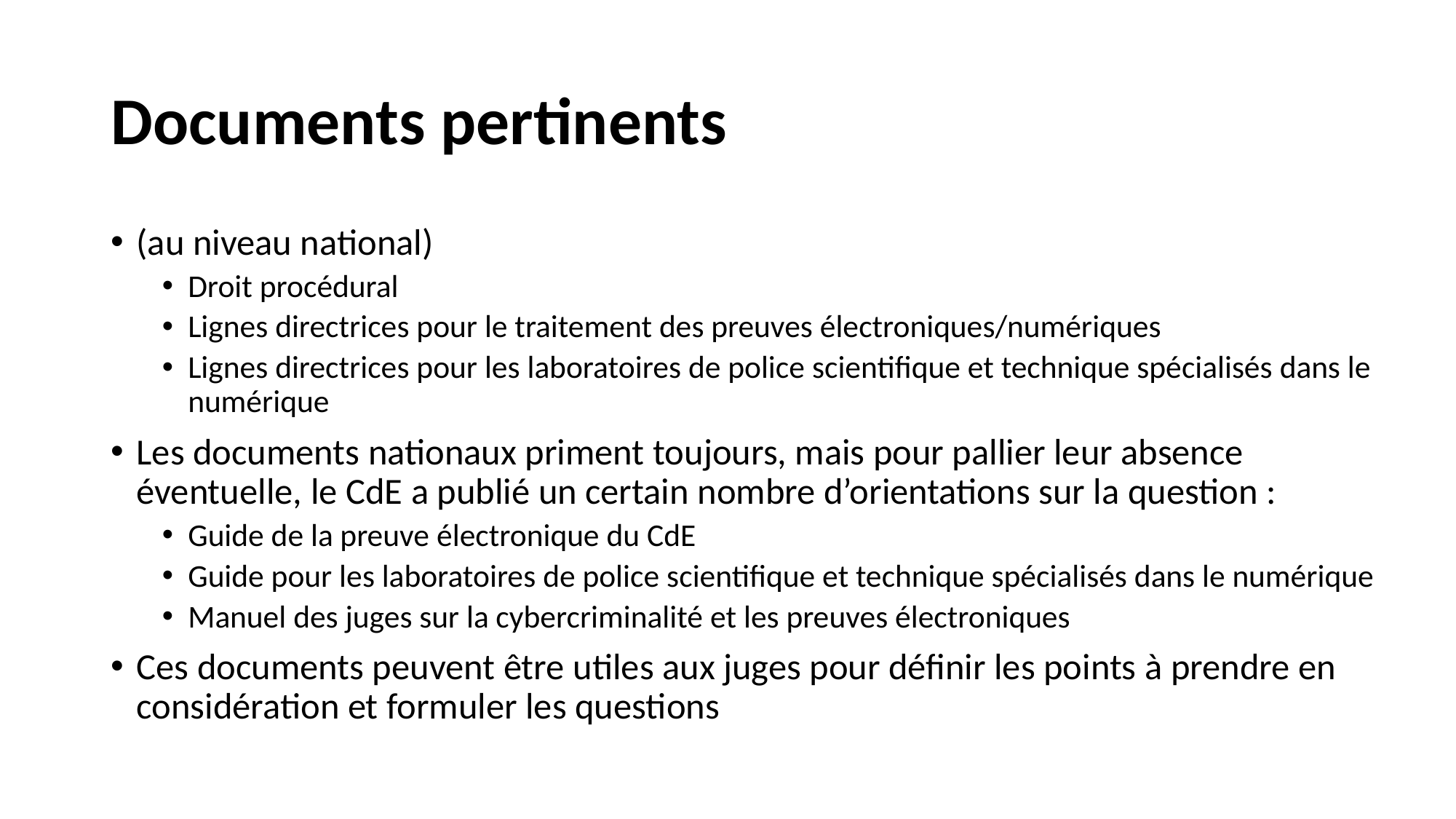

# Documents pertinents
(au niveau national)
Droit procédural
Lignes directrices pour le traitement des preuves électroniques/numériques
Lignes directrices pour les laboratoires de police scientifique et technique spécialisés dans le numérique
Les documents nationaux priment toujours, mais pour pallier leur absence éventuelle, le CdE a publié un certain nombre d’orientations sur la question :
Guide de la preuve électronique du CdE
Guide pour les laboratoires de police scientifique et technique spécialisés dans le numérique
Manuel des juges sur la cybercriminalité et les preuves électroniques
Ces documents peuvent être utiles aux juges pour définir les points à prendre en considération et formuler les questions